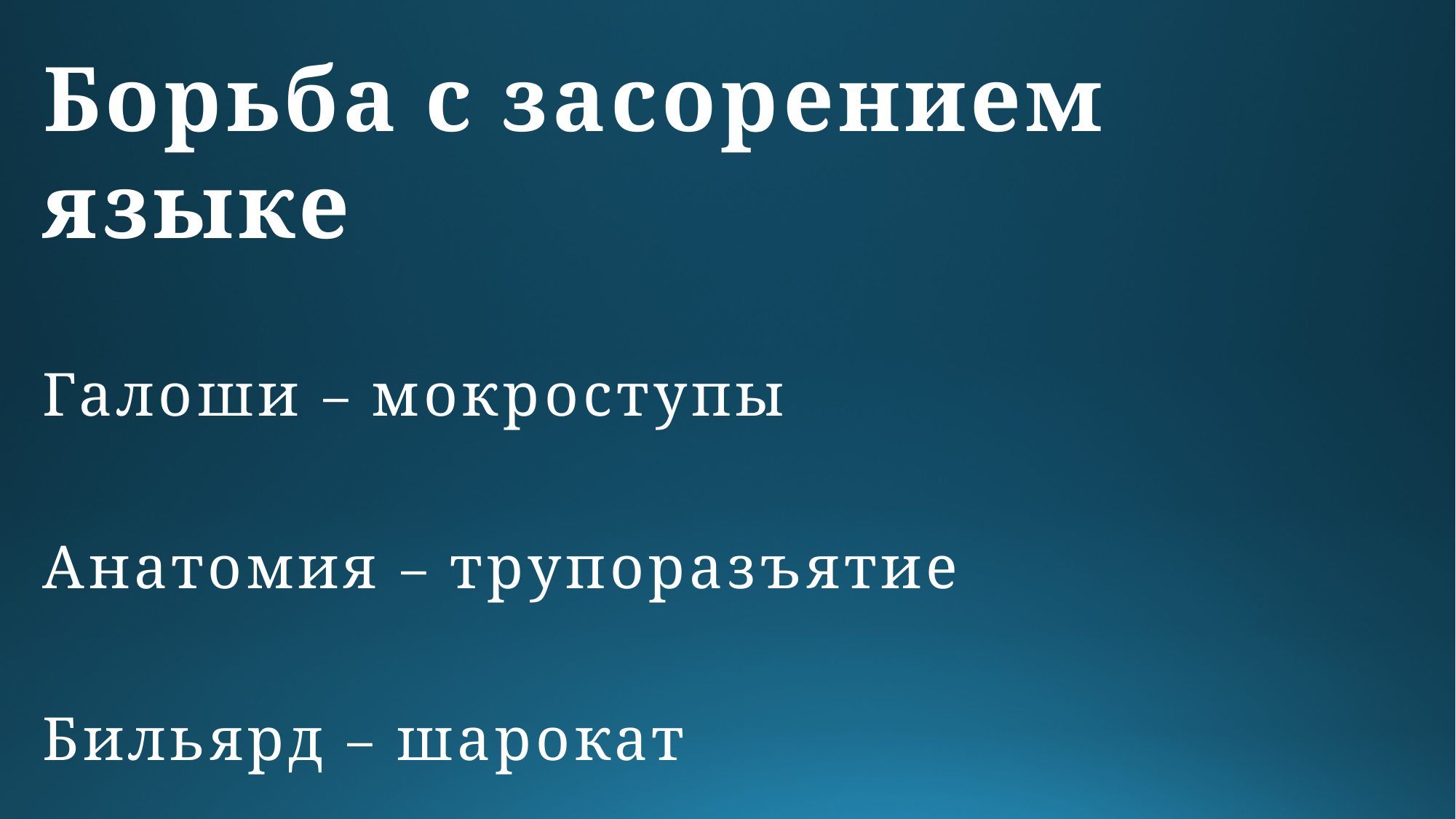

Борьба с засорением языке

Галоши – мокроступы

Анатомия – трупоразъятие

Бильярд – шарокат